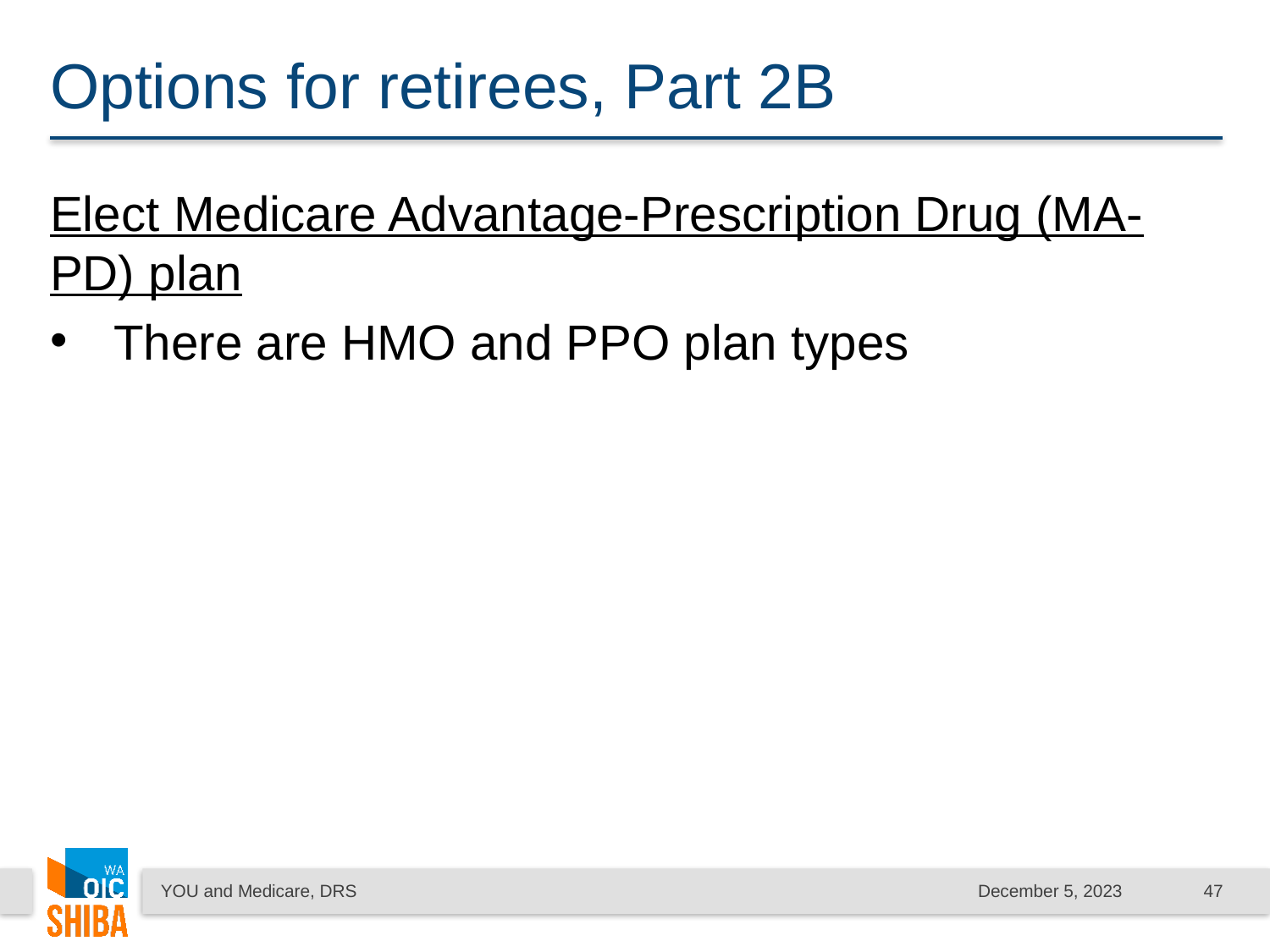

# Options for retirees, Part 2B
Elect Medicare Advantage-Prescription Drug (MA-PD) plan
There are HMO and PPO plan types
YOU and Medicare, DRS
December 5, 2023
47